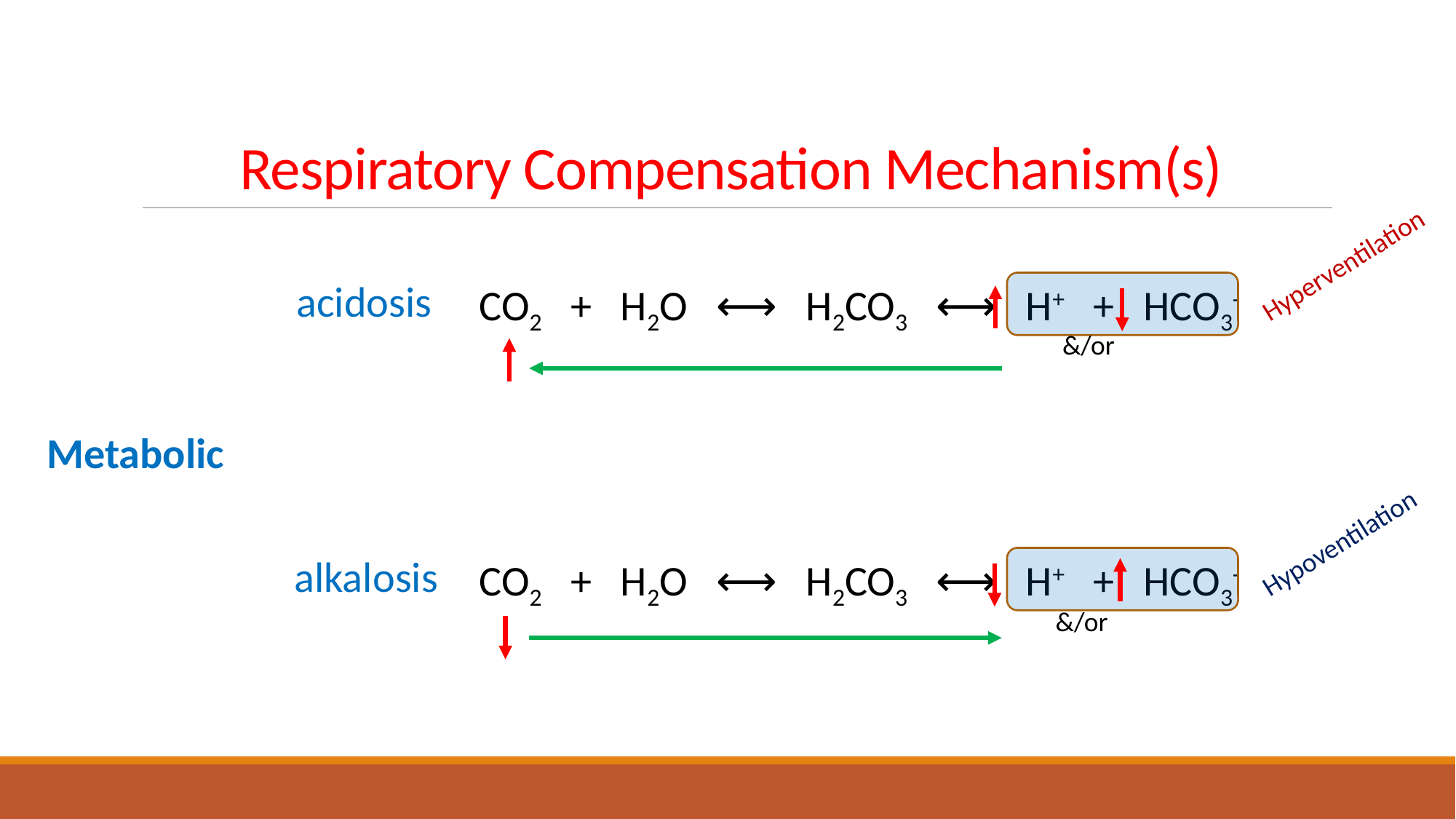

# Respiratory Compensation Mechanism(s)
Hyperventilation
acidosis
CO2   +   H2O   ⟷   H2CO3   ⟷   H+   +   HCO3-

&/or
Metabolic
Hypoventilation
alkalosis
CO2   +   H2O   ⟷   H2CO3   ⟷   H+   +   HCO3-

&/or